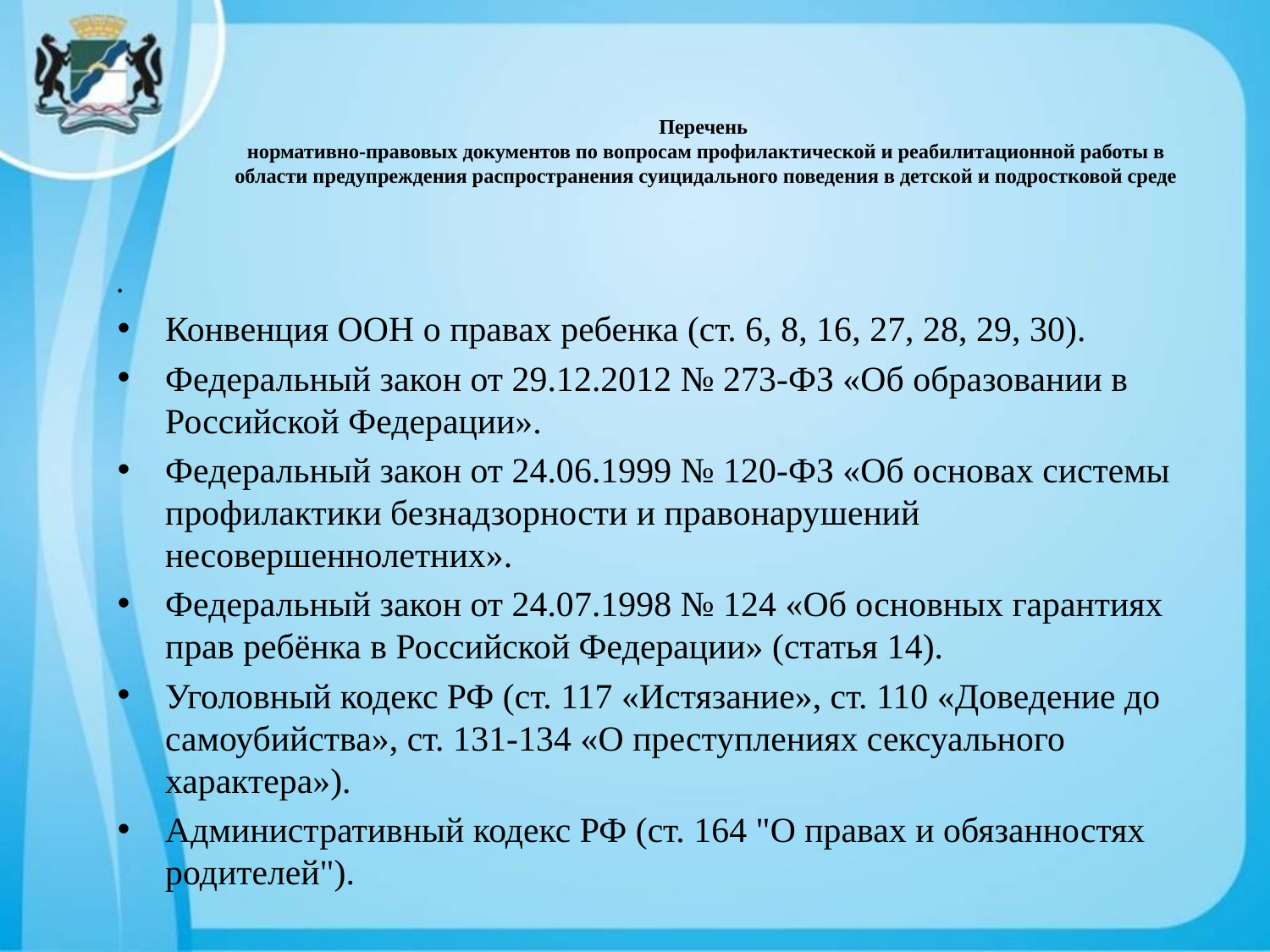

# Перечень нормативно-правовых документов по вопросам профилактической и реабилитационной работы в области предупреждения распространения суицидального поведения в детской и подростковой среде

Конвенция ООН о правах ребенка (ст. 6, 8, 16, 27, 28, 29, 30).
Федеральный закон от 29.12.2012 № 273-ФЗ «Об образовании в Российской Федерации».
Федеральный закон от 24.06.1999 № 120-ФЗ «Об основах системы профилактики безнадзорности и правонарушений несовершеннолетних».
Федеральный закон от 24.07.1998 № 124 «Об основных гарантиях прав ребёнка в Российской Федерации» (статья 14).
Уголовный кодекс РФ (ст. 117 «Истязание», ст. 110 «Доведение до самоубийства», ст. 131-134 «О преступлениях сексуального характера»).
Административный кодекс РФ (ст. 164 "О правах и обязанностях родителей").